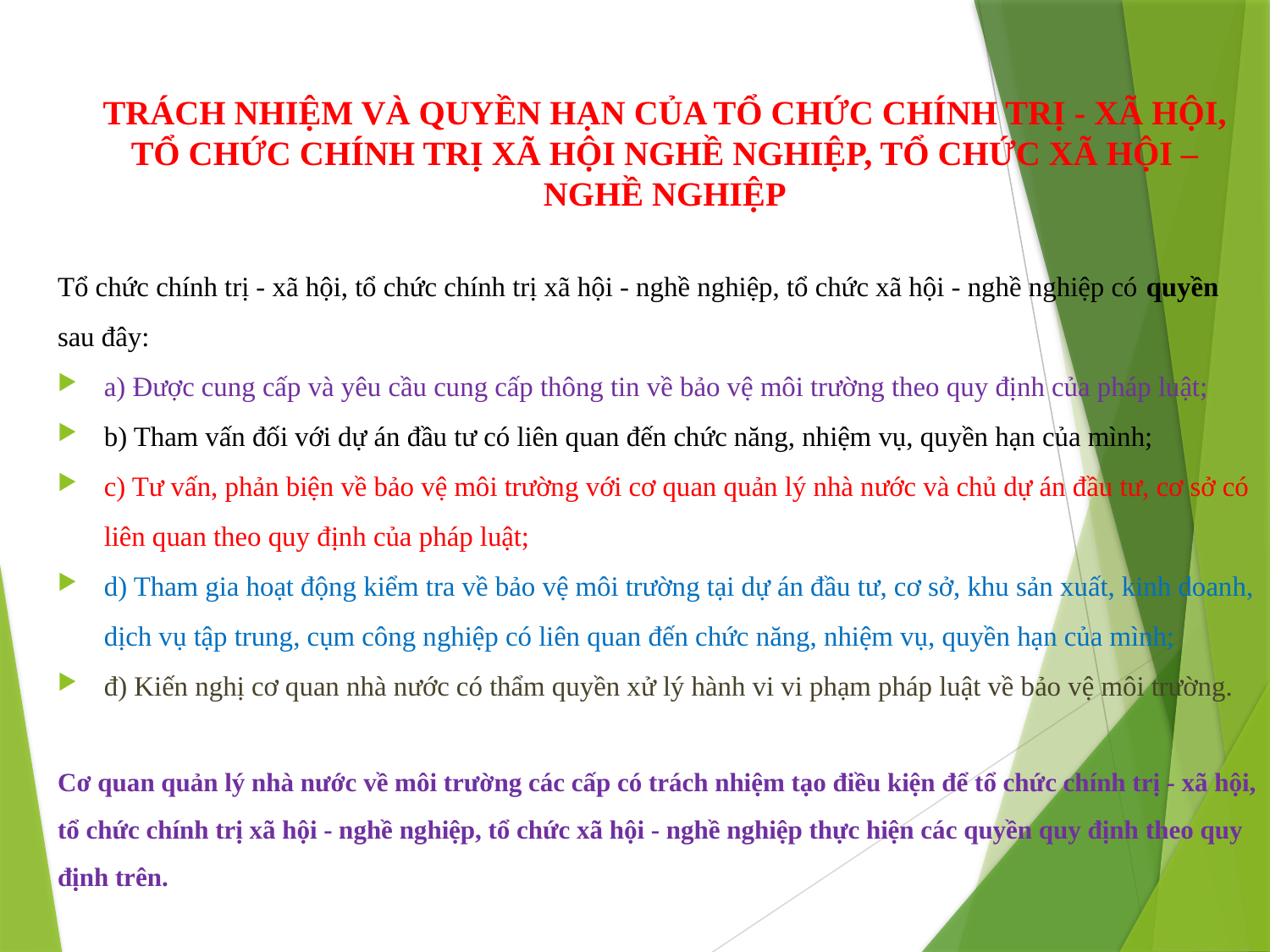

# TRÁCH NHIỆM VÀ QUYỀN HẠN CỦA TỔ CHỨC CHÍNH TRỊ - XÃ HỘI, TỔ CHỨC CHÍNH TRỊ XÃ HỘI NGHỀ NGHIỆP, TỔ CHỨC XÃ HỘI – NGHỀ NGHIỆP
Tổ chức chính trị - xã hội, tổ chức chính trị xã hội - nghề nghiệp, tổ chức xã hội - nghề nghiệp có quyền sau đây:
a) Được cung cấp và yêu cầu cung cấp thông tin về bảo vệ môi trường theo quy định của pháp luật;
b) Tham vấn đối với dự án đầu tư có liên quan đến chức năng, nhiệm vụ, quyền hạn của mình;
c) Tư vấn, phản biện về bảo vệ môi trường với cơ quan quản lý nhà nước và chủ dự án đầu tư, cơ sở có liên quan theo quy định của pháp luật;
d) Tham gia hoạt động kiểm tra về bảo vệ môi trường tại dự án đầu tư, cơ sở, khu sản xuất, kinh doanh, dịch vụ tập trung, cụm công nghiệp có liên quan đến chức năng, nhiệm vụ, quyền hạn của mình;
đ) Kiến nghị cơ quan nhà nước có thẩm quyền xử lý hành vi vi phạm pháp luật về bảo vệ môi trường.

Cơ quan quản lý nhà nước về môi trường các cấp có trách nhiệm tạo điều kiện để tổ chức chính trị - xã hội, tổ chức chính trị xã hội - nghề nghiệp, tổ chức xã hội - nghề nghiệp thực hiện các quyền quy định theo quy định trên.